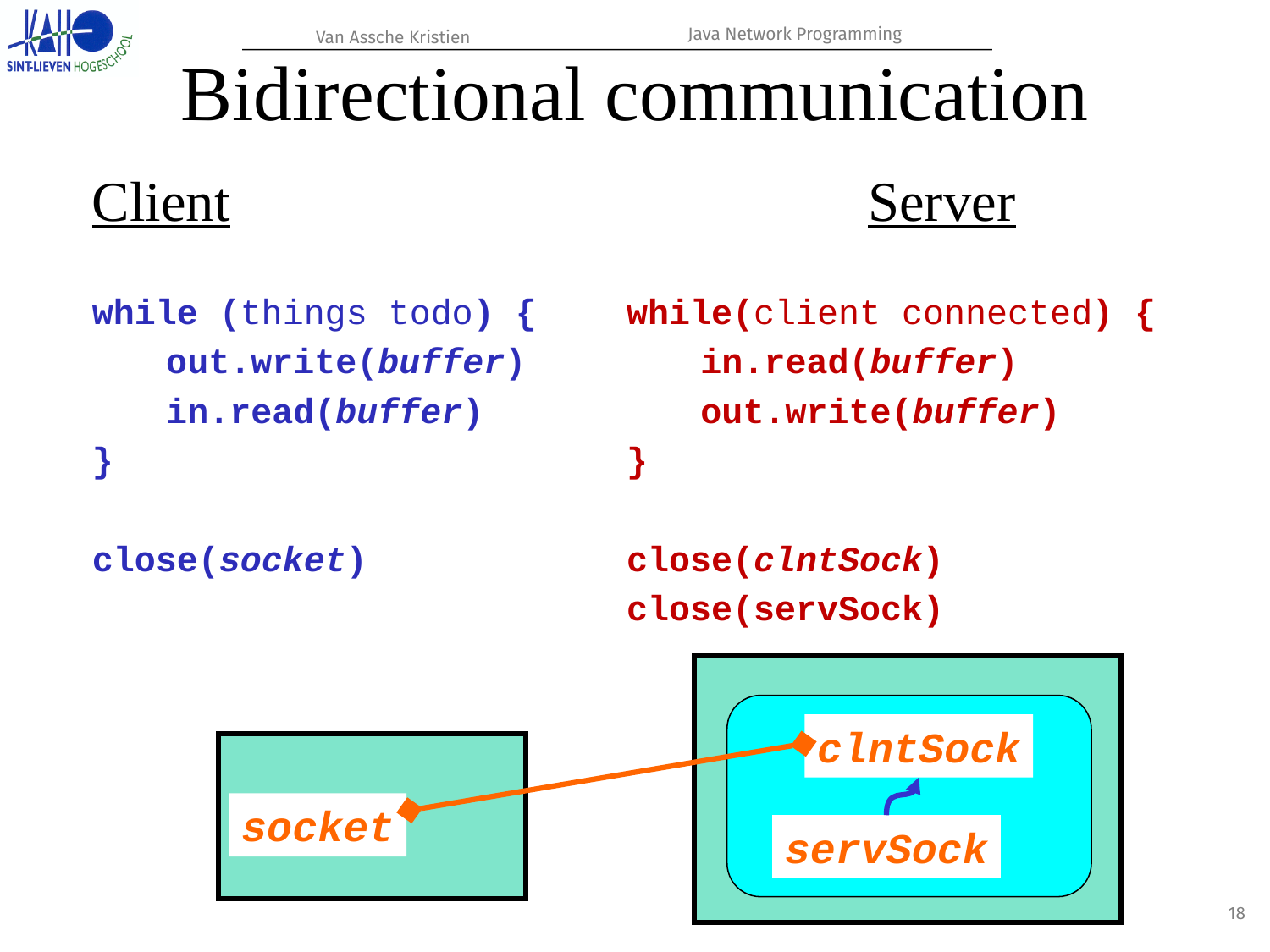

# Bidirectional communication
Client

while (things todo) {
	out.write(buffer)
	in.read(buffer)
}

close(socket)
Server

while(client connected) {
	in.read(buffer)
	out.write(buffer)
}

close(clntSock)
close(servSock)

clntSock

socket
servSock